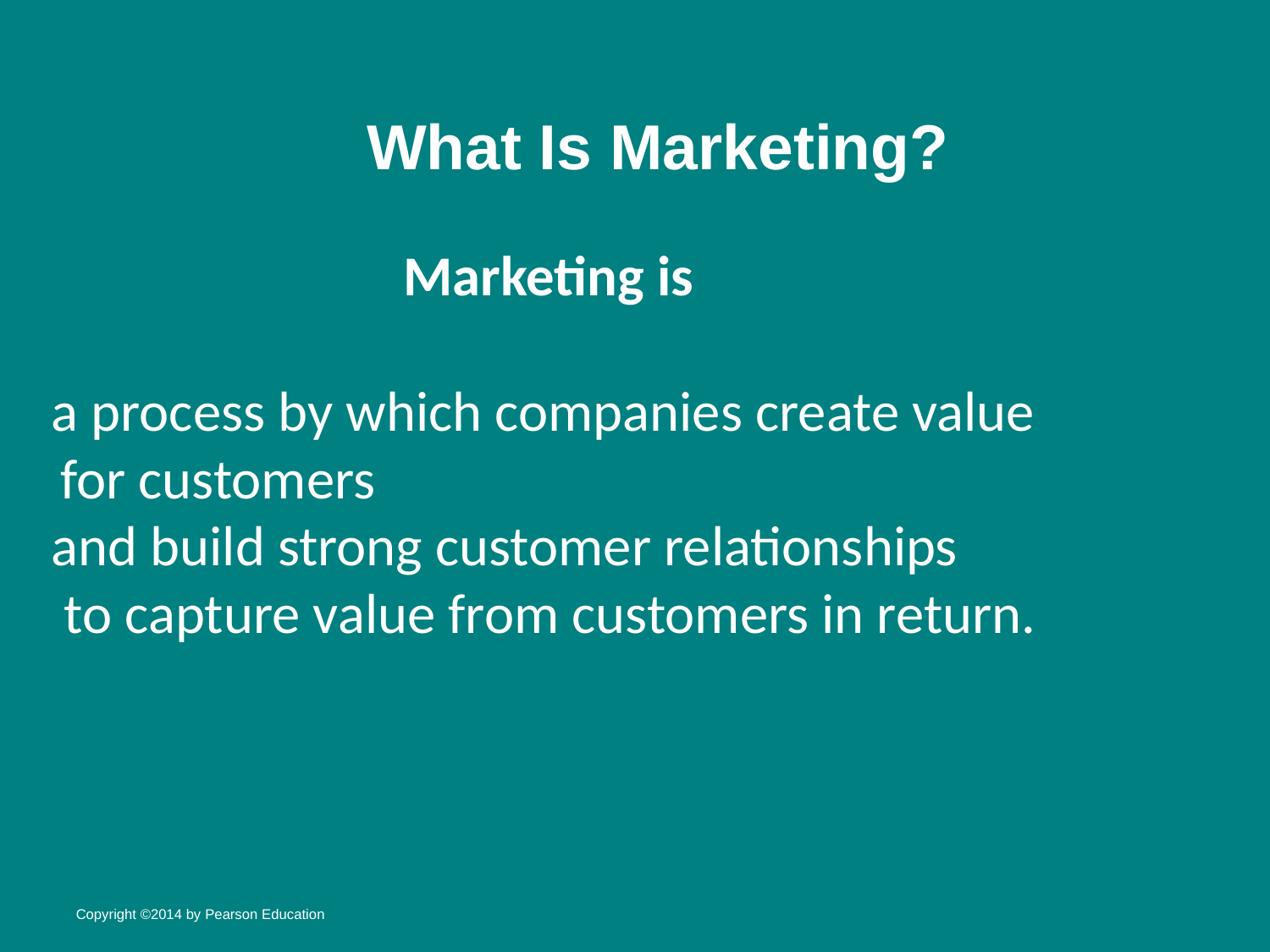

# What Is Marketing?
Marketing is

a process by which companies create value for customers
and build strong customer relationships
 to capture value from customers in return.

Copyright ©2014 by Pearson Education